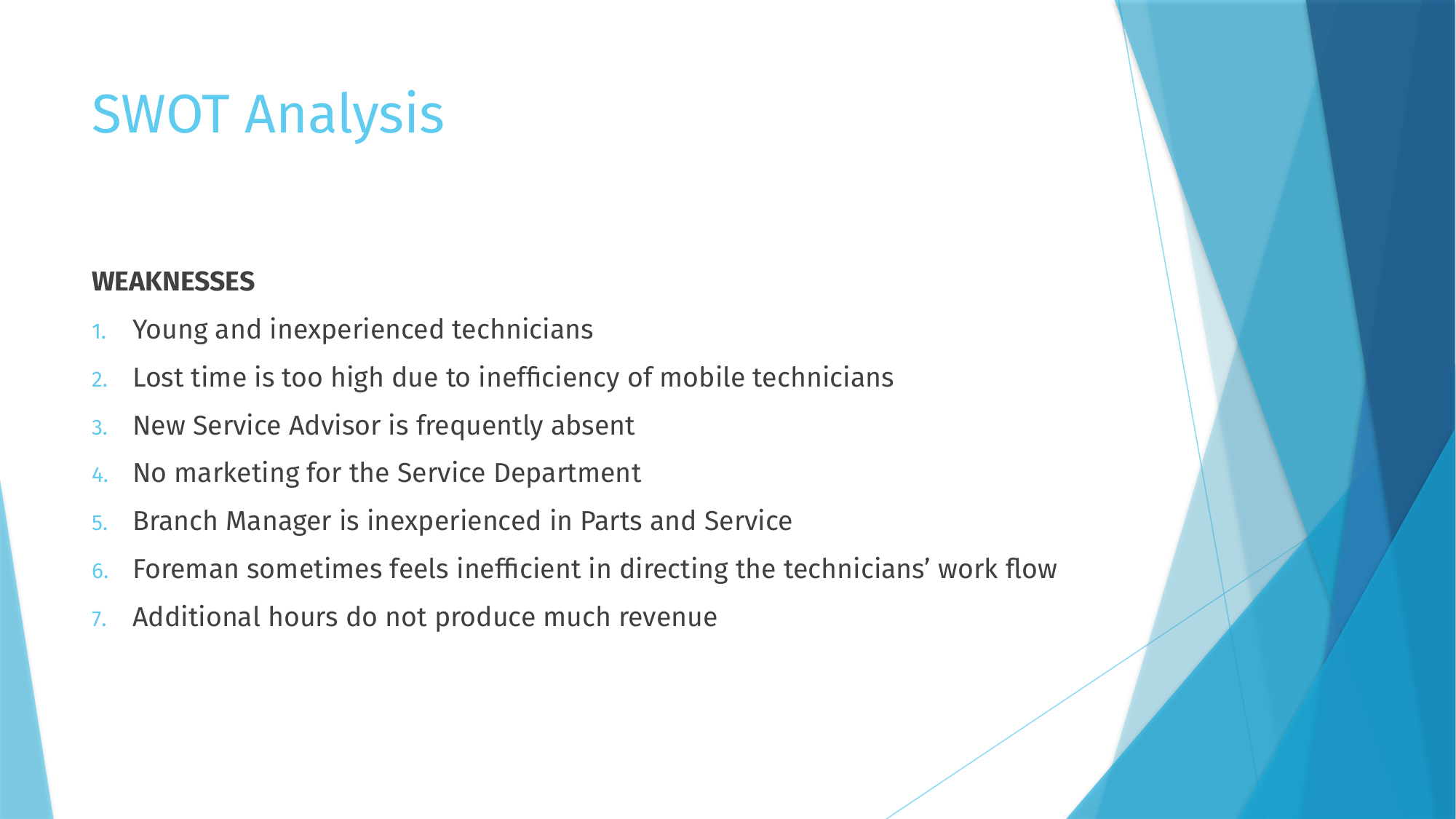

# SWOT Analysis
WEAKNESSES
Young and inexperienced technicians
Lost time is too high due to inefficiency of mobile technicians
New Service Advisor is frequently absent
No marketing for the Service Department
Branch Manager is inexperienced in Parts and Service
Foreman sometimes feels inefficient in directing the technicians’ work flow
Additional hours do not produce much revenue